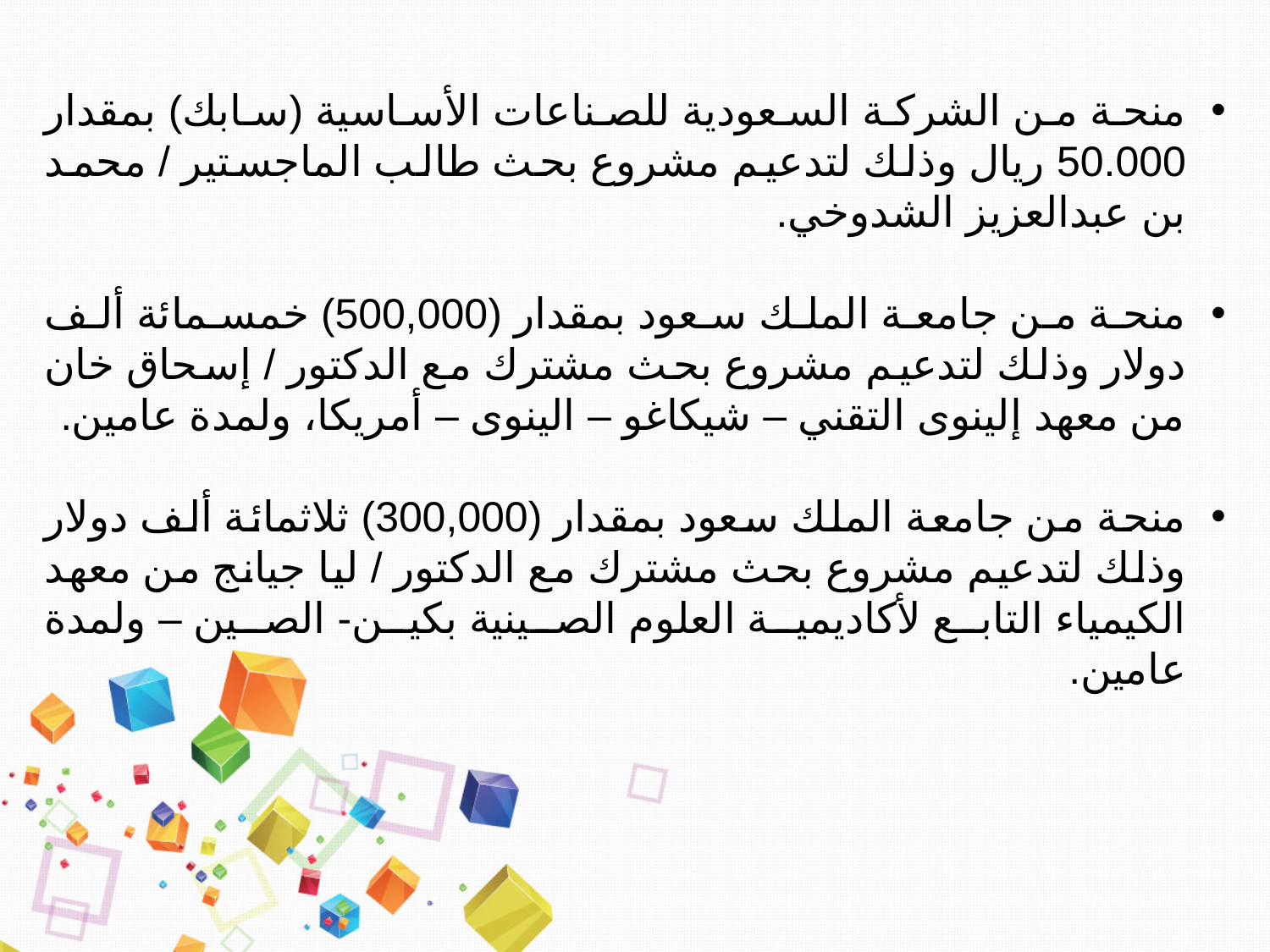

منحة من الشركة السعودية للصناعات الأساسية (سابك) بمقدار 50.000 ريال وذلك لتدعيم مشروع بحث طالب الماجستير / محمد بن عبدالعزيز الشدوخي.

منحة من جامعة الملك سعود بمقدار (500,000) خمسمائة ألف دولار وذلك لتدعيم مشروع بحث مشترك مع الدكتور / إسحاق خان من معهد إلينوى التقني – شيكاغو – الينوى – أمريكا، ولمدة عامين.

منحة من جامعة الملك سعود بمقدار (300,000) ثلاثمائة ألف دولار وذلك لتدعيم مشروع بحث مشترك مع الدكتور / ليا جيانج من معهد الكيمياء التابع لأكاديمية العلوم الصينية بكين- الصين – ولمدة عامين.